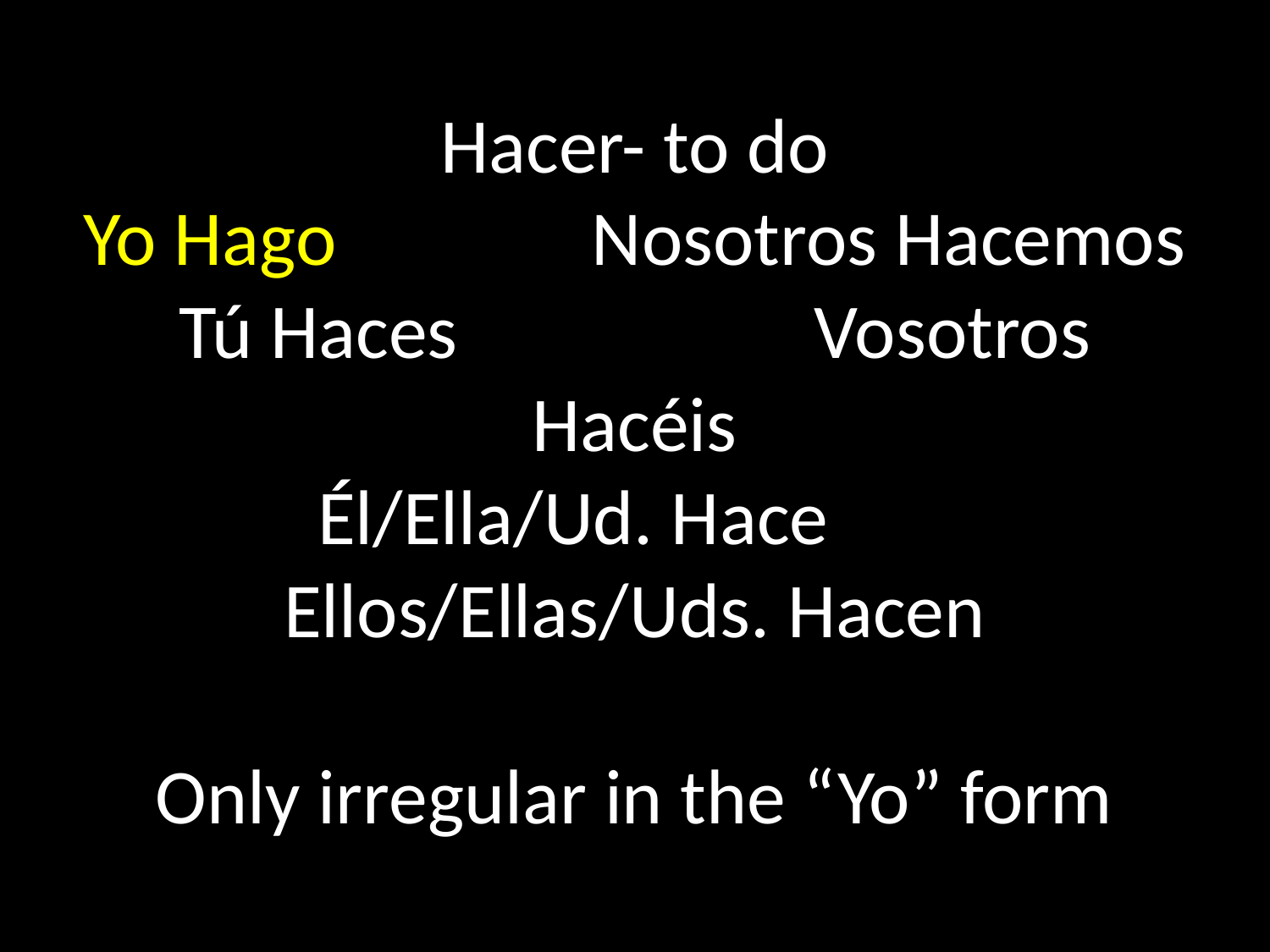

# Hacer- to do Yo Hago			Nosotros Hacemos Tú Haces			Vosotros Hacéis Él/Ella/Ud. Hace Ellos/Ellas/Uds. Hacen Only irregular in the “Yo” form